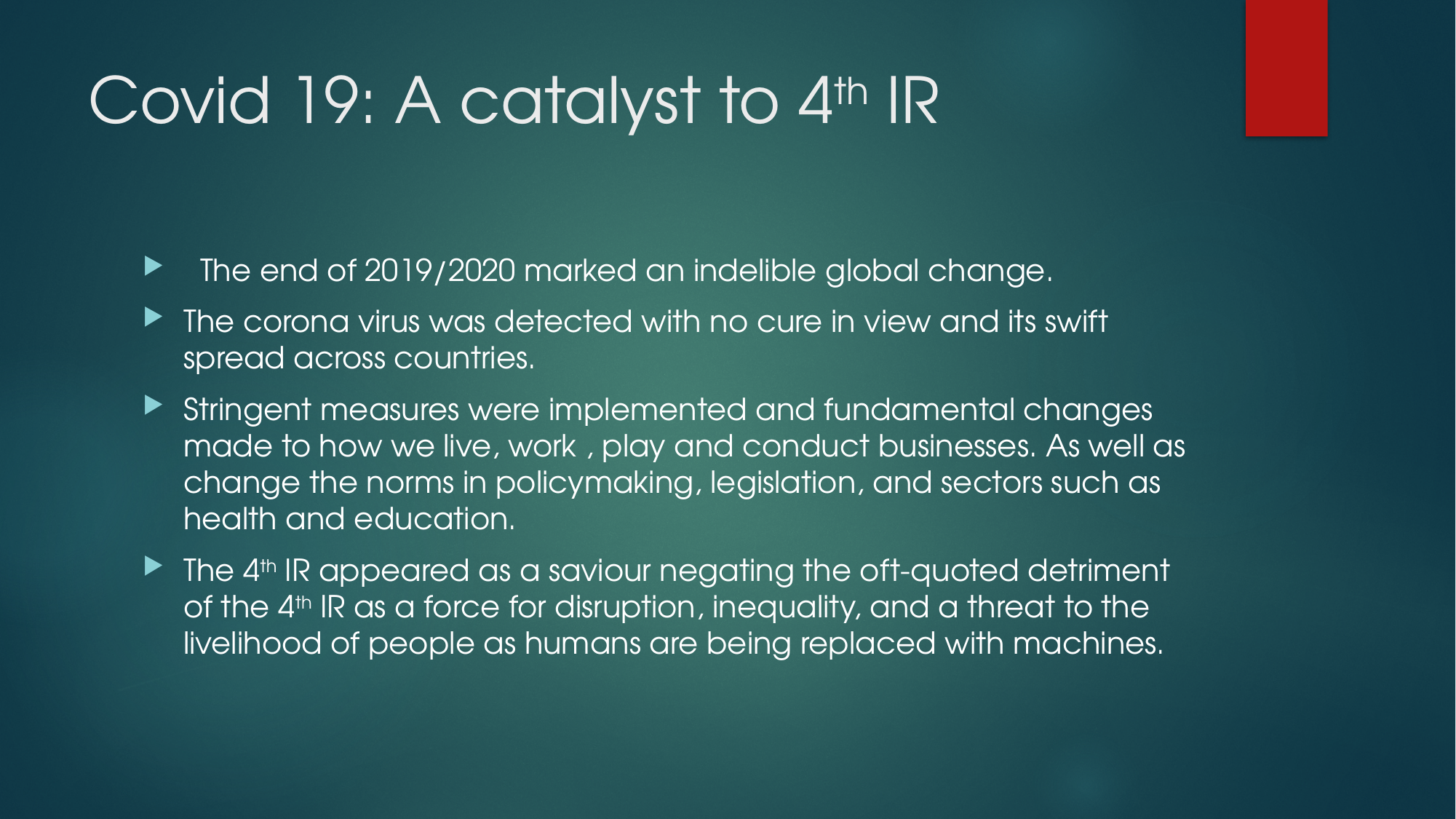

# Covid 19: A catalyst to 4th IR
  The end of 2019/2020 marked an indelible global change.
The corona virus was detected with no cure in view and its swift spread across countries.
Stringent measures were implemented and fundamental changes made to how we live, work , play and conduct businesses. As well as change the norms in policymaking, legislation, and sectors such as health and education.
The 4th IR appeared as a saviour negating the oft-quoted detriment of the 4th IR as a force for disruption, inequality, and a threat to the livelihood of people as humans are being replaced with machines.